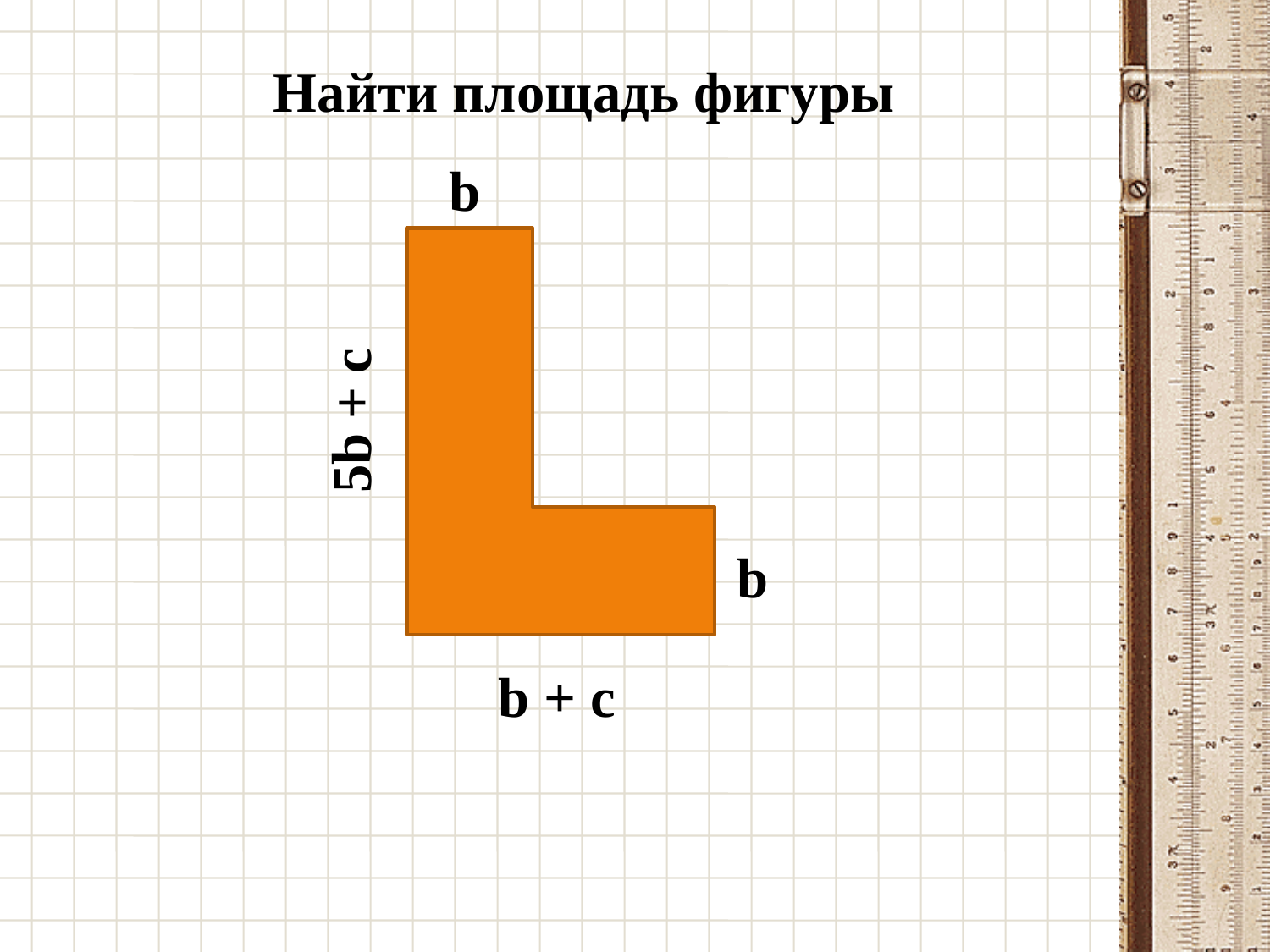

Найти площадь фигуры
b

5b + c
b
b + c